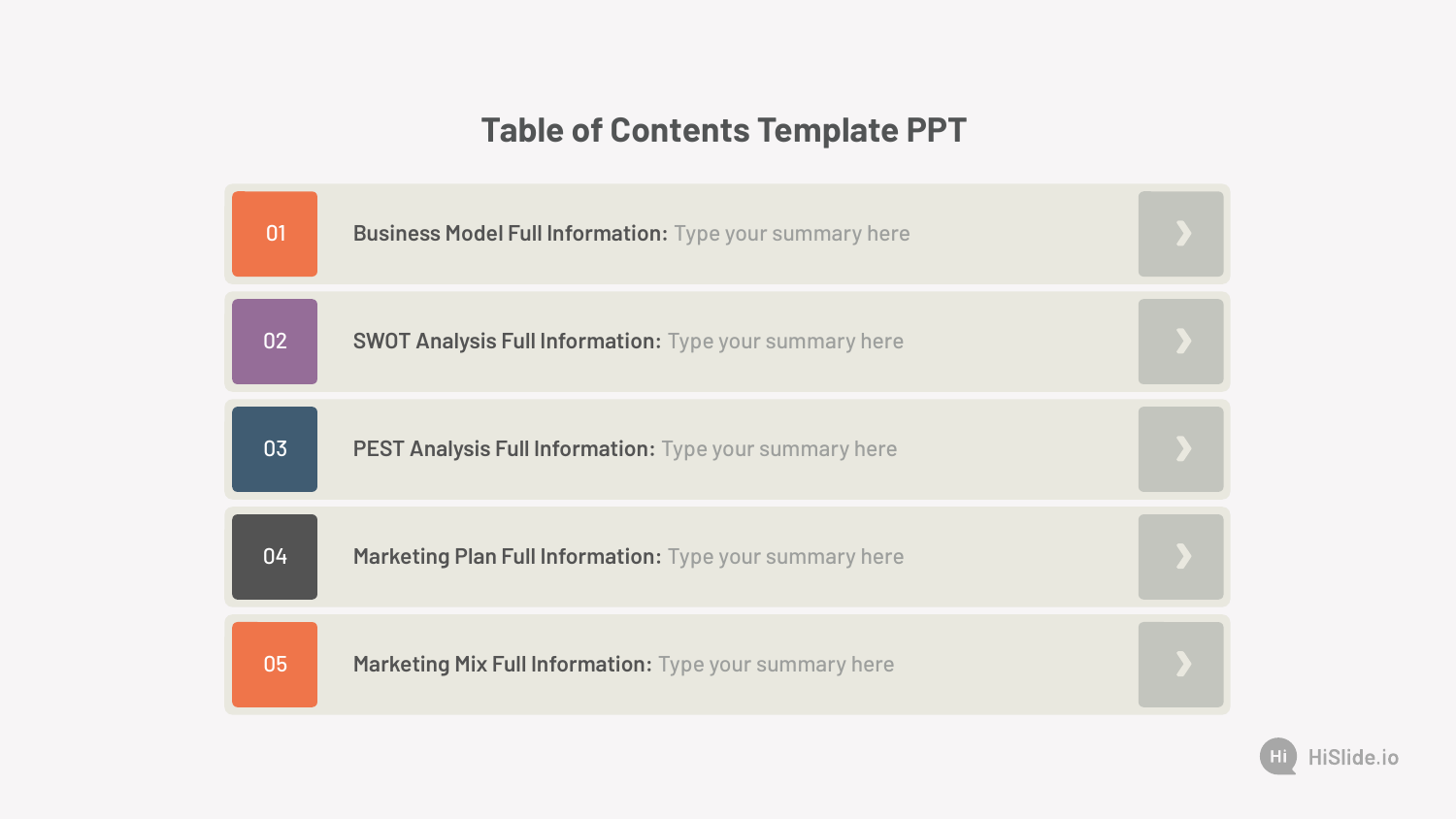

Table of Contents Template PPT

01
Business Model Full Information: Type your summary here

02
SWOT Analysis Full Information: Type your summary here

03
PEST Analysis Full Information: Type your summary here

04
Marketing Plan Full Information: Type your summary here

05
Marketing Mix Full Information: Type your summary here